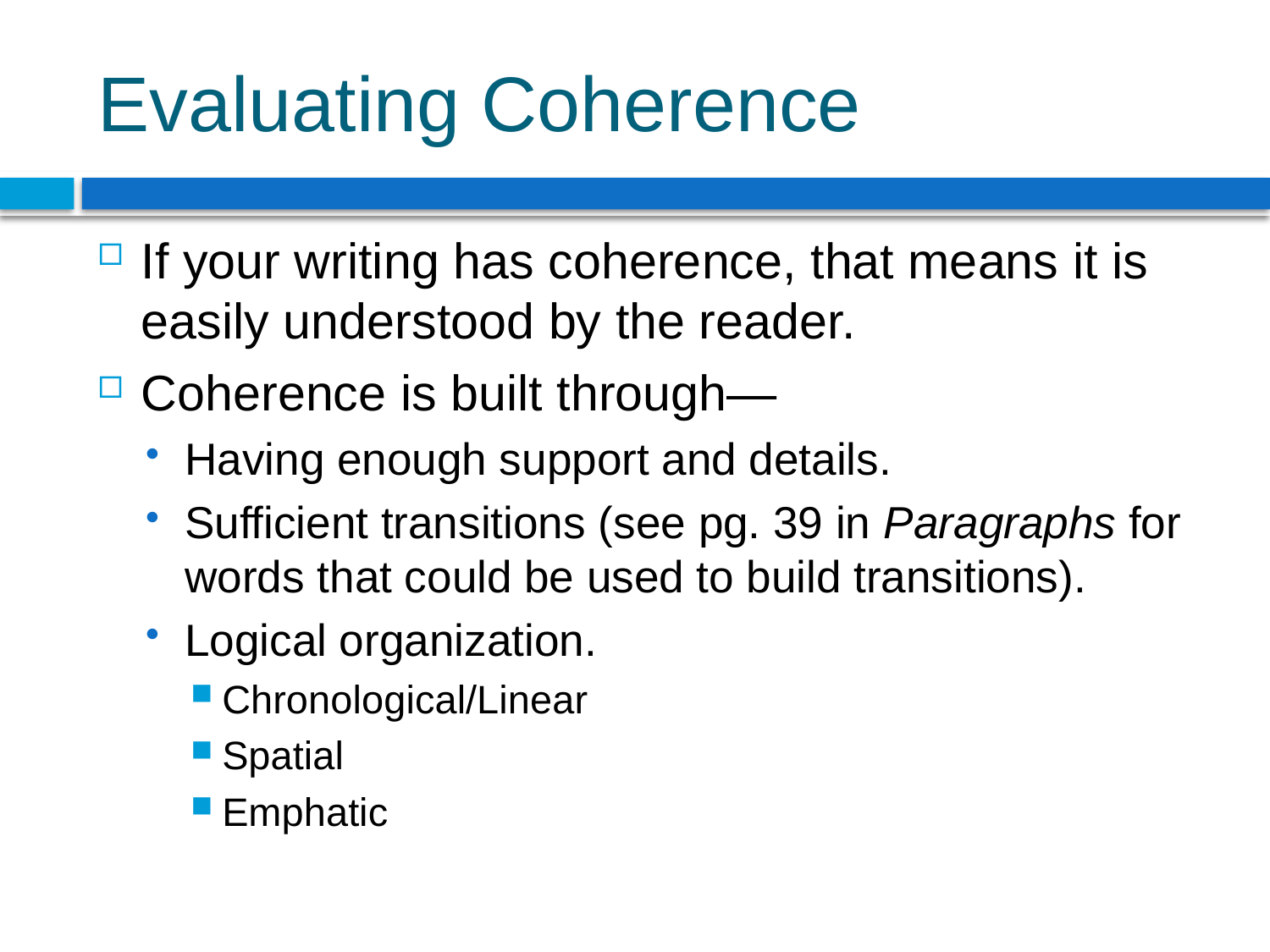

# Evaluating Coherence
If your writing has coherence, that means it is easily understood by the reader.
Coherence is built through—
Having enough support and details.
Sufficient transitions (see pg. 39 in Paragraphs for words that could be used to build transitions).
Logical organization.
Chronological/Linear
Spatial
Emphatic